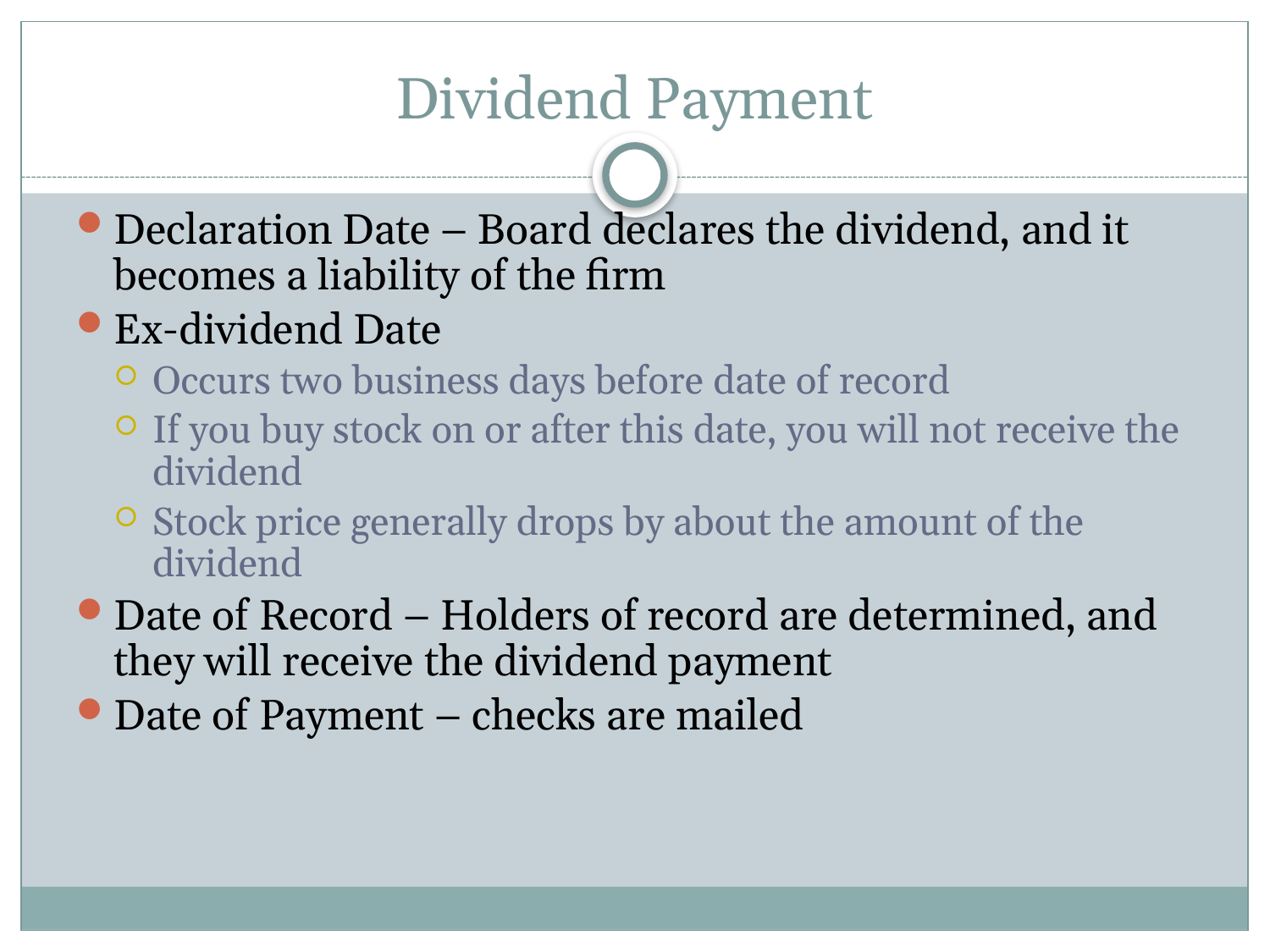

# Dividend Payment
Declaration Date – Board declares the dividend, and it becomes a liability of the firm
Ex-dividend Date
Occurs two business days before date of record
If you buy stock on or after this date, you will not receive the dividend
Stock price generally drops by about the amount of the dividend
Date of Record – Holders of record are determined, and they will receive the dividend payment
Date of Payment – checks are mailed